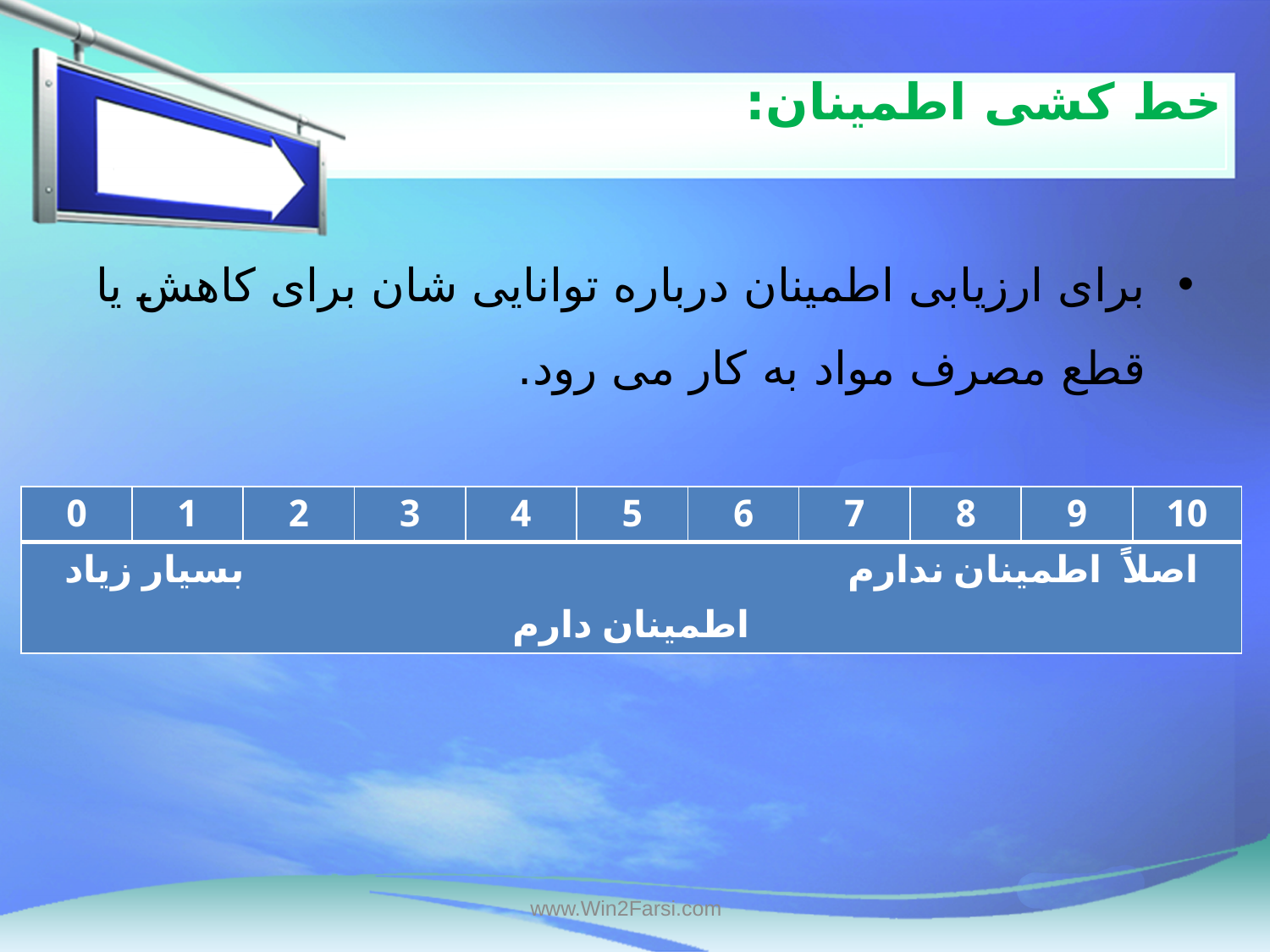

# خط کشی اطمینان:
برای ارزیابی اطمینان درباره توانایی شان برای کاهش یا قطع مصرف مواد به کار می رود.

| 0 | 1 | 2 | 3 | 4 | 5 | 6 | 7 | 8 | 9 | 10 |
| --- | --- | --- | --- | --- | --- | --- | --- | --- | --- | --- |
| اصلاً اطمینان ندارم بسیار زیاد اطمینان دارم |  |  |  |  |  |  |  |  |  |  |
www.Win2Farsi.com